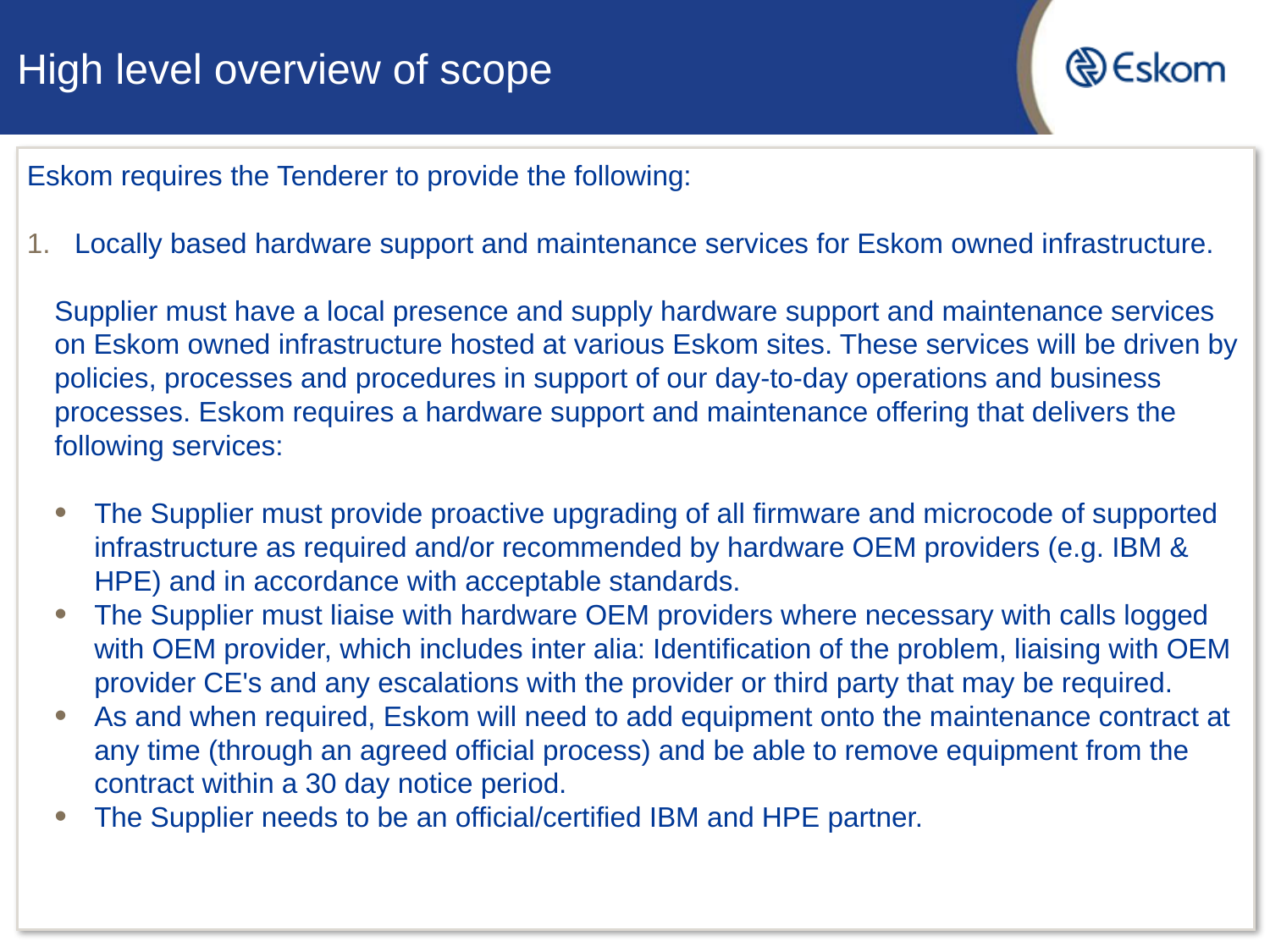

# High level overview of scope
Eskom requires the Tenderer to provide the following:

Locally based hardware support and maintenance services for Eskom owned infrastructure.

Supplier must have a local presence and supply hardware support and maintenance services on Eskom owned infrastructure hosted at various Eskom sites. These services will be driven by policies, processes and procedures in support of our day-to-day operations and business processes. Eskom requires a hardware support and maintenance offering that delivers the following services:

The Supplier must provide proactive upgrading of all firmware and microcode of supported infrastructure as required and/or recommended by hardware OEM providers (e.g. IBM & HPE) and in accordance with acceptable standards.
The Supplier must liaise with hardware OEM providers where necessary with calls logged with OEM provider, which includes inter alia: Identification of the problem, liaising with OEM provider CE's and any escalations with the provider or third party that may be required.
As and when required, Eskom will need to add equipment onto the maintenance contract at any time (through an agreed official process) and be able to remove equipment from the contract within a 30 day notice period.
The Supplier needs to be an official/certified IBM and HPE partner.